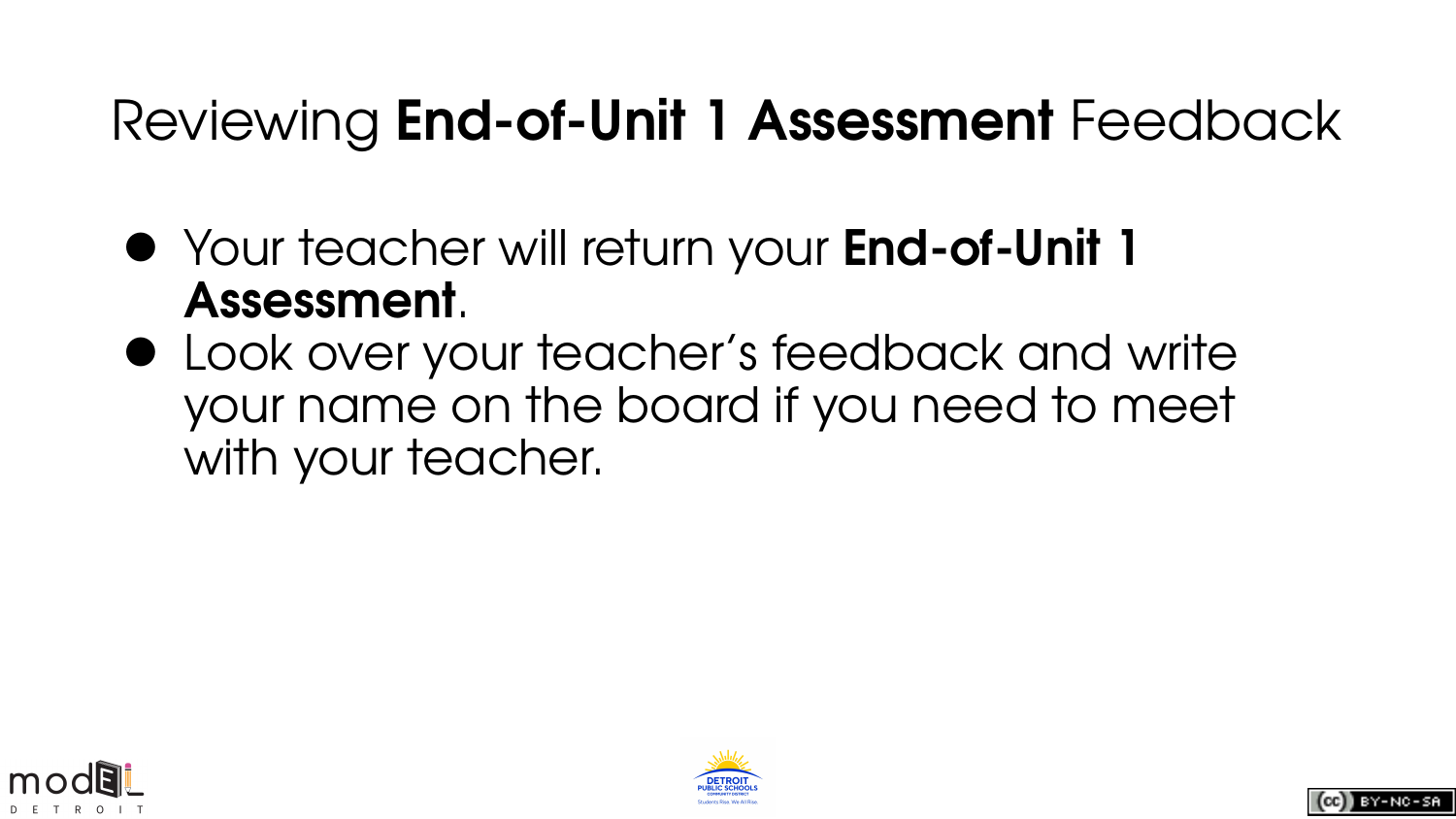

# Reviewing End-of-Unit 1 Assessment Feedback
Your teacher will return your End-of-Unit 1 Assessment.
Look over your teacher’s feedback and write your name on the board if you need to meet with your teacher.